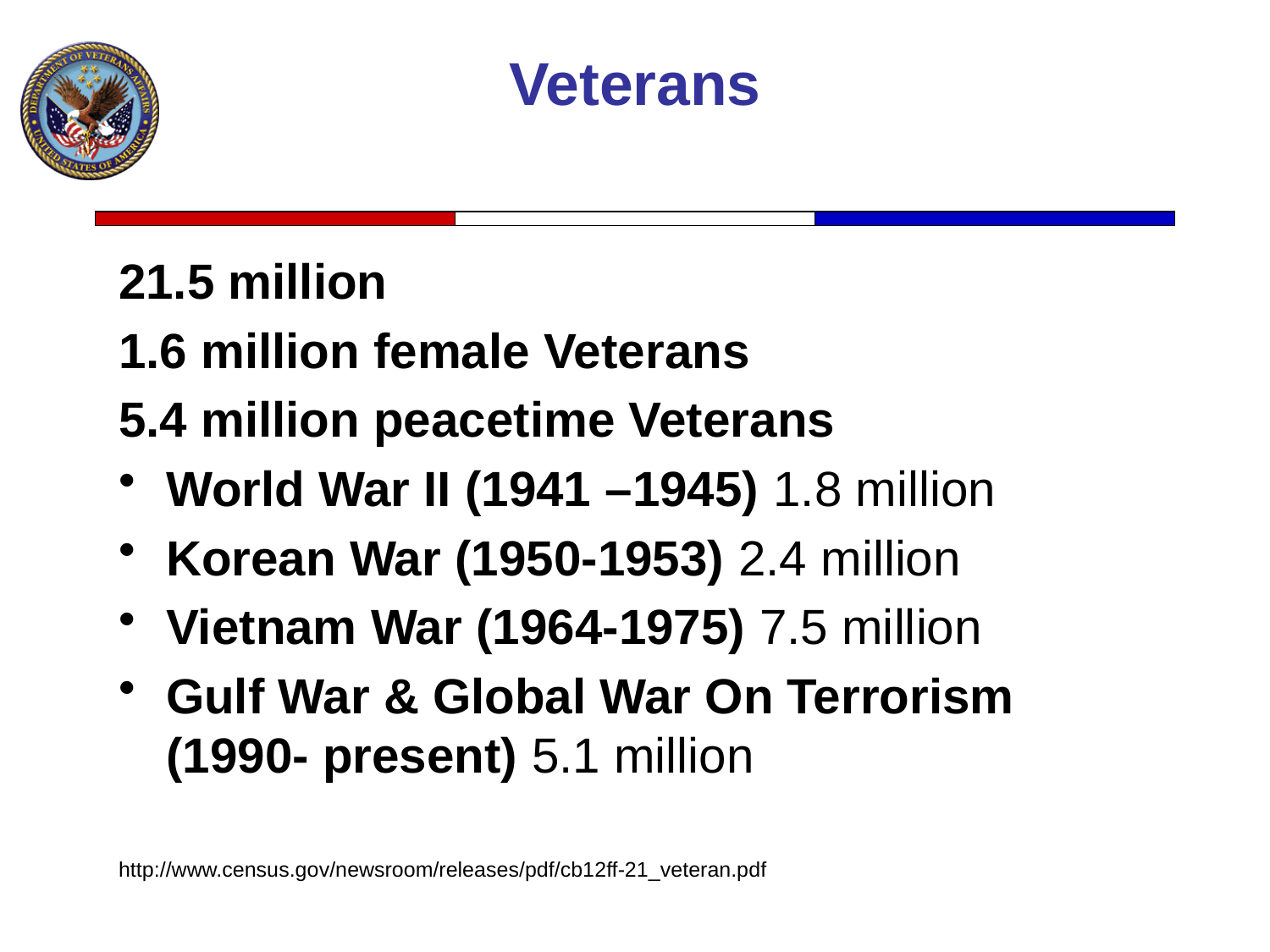

# Veterans
21.5 million
1.6 million female Veterans
5.4 million peacetime Veterans
World War II (1941 –1945) 1.8 million
Korean War (1950-1953) 2.4 million
Vietnam War (1964-1975) 7.5 million
Gulf War & Global War On Terrorism (1990- present) 5.1 million

http://www.census.gov/newsroom/releases/pdf/cb12ff-21_veteran.pdf